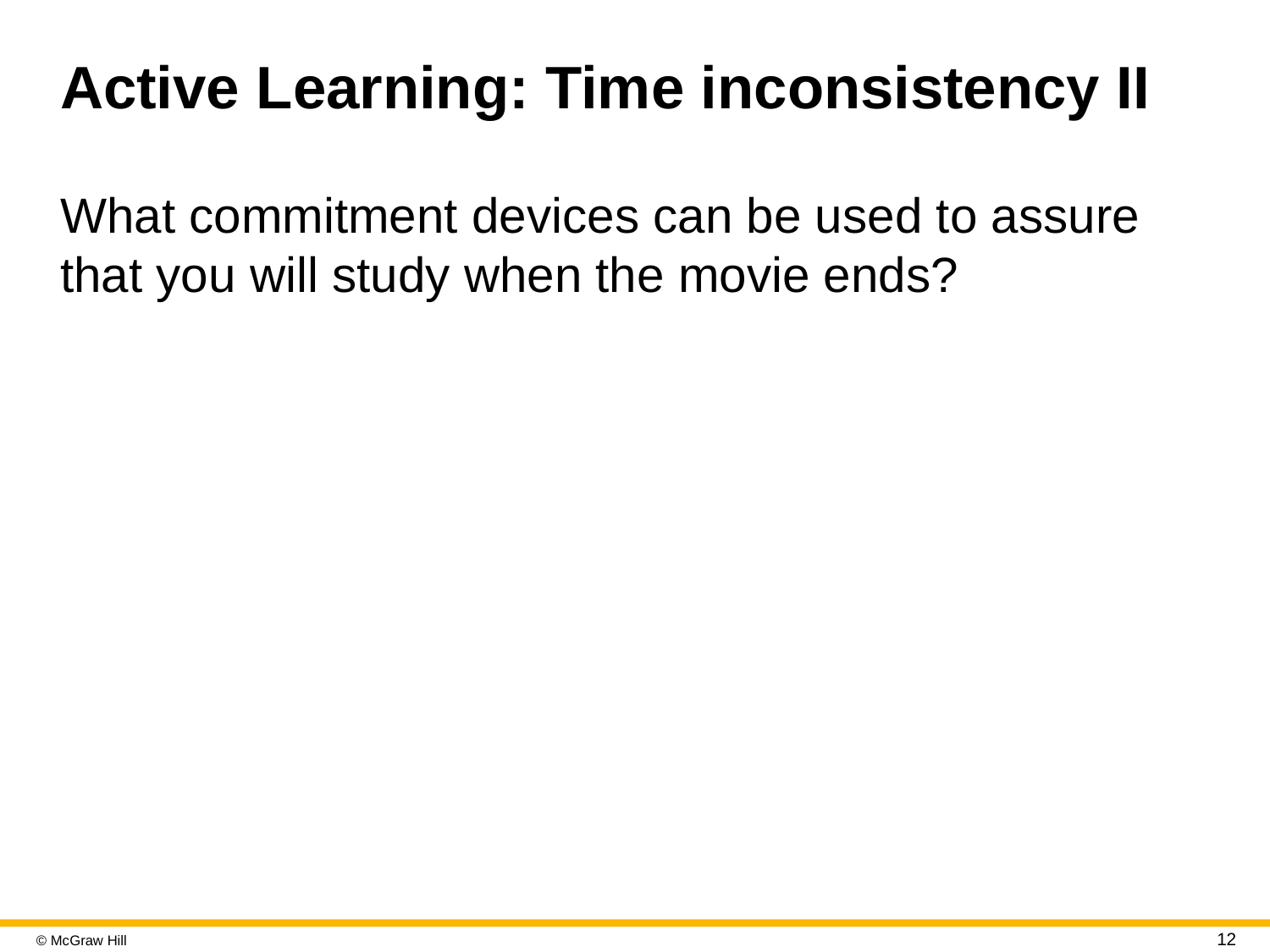

# Active Learning: Time inconsistency II
What commitment devices can be used to assure that you will study when the movie ends?